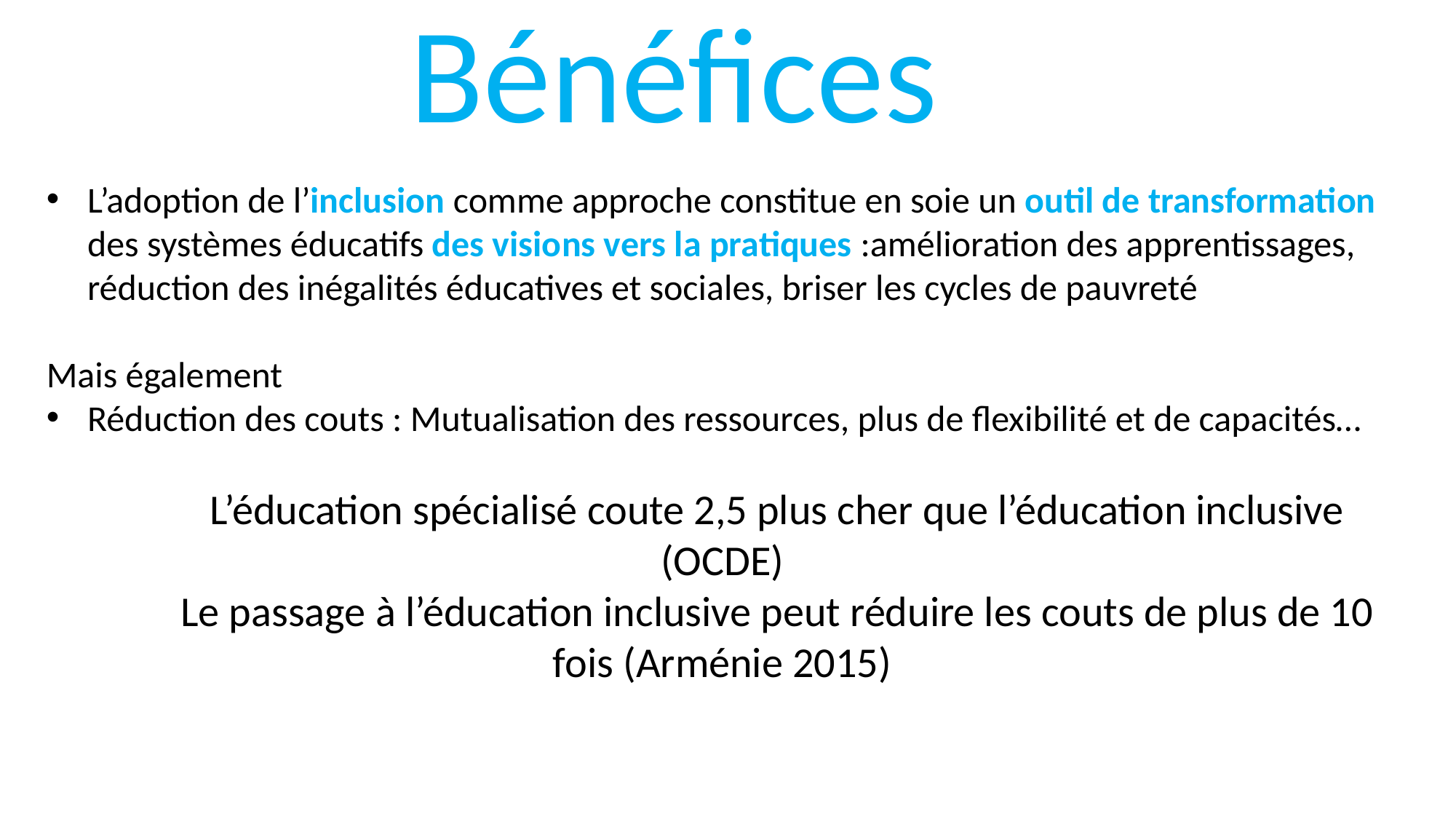

# Bénéfices
L’adoption de l’inclusion comme approche constitue en soie un outil de transformation des systèmes éducatifs des visions vers la pratiques :amélioration des apprentissages, réduction des inégalités éducatives et sociales, briser les cycles de pauvreté

Mais également
Réduction des couts : Mutualisation des ressources, plus de flexibilité et de capacités…

	L’éducation spécialisé coute 2,5 plus cher que l’éducation inclusive (OCDE)
	Le passage à l’éducation inclusive peut réduire les couts de plus de 10 fois (Arménie 2015)
16